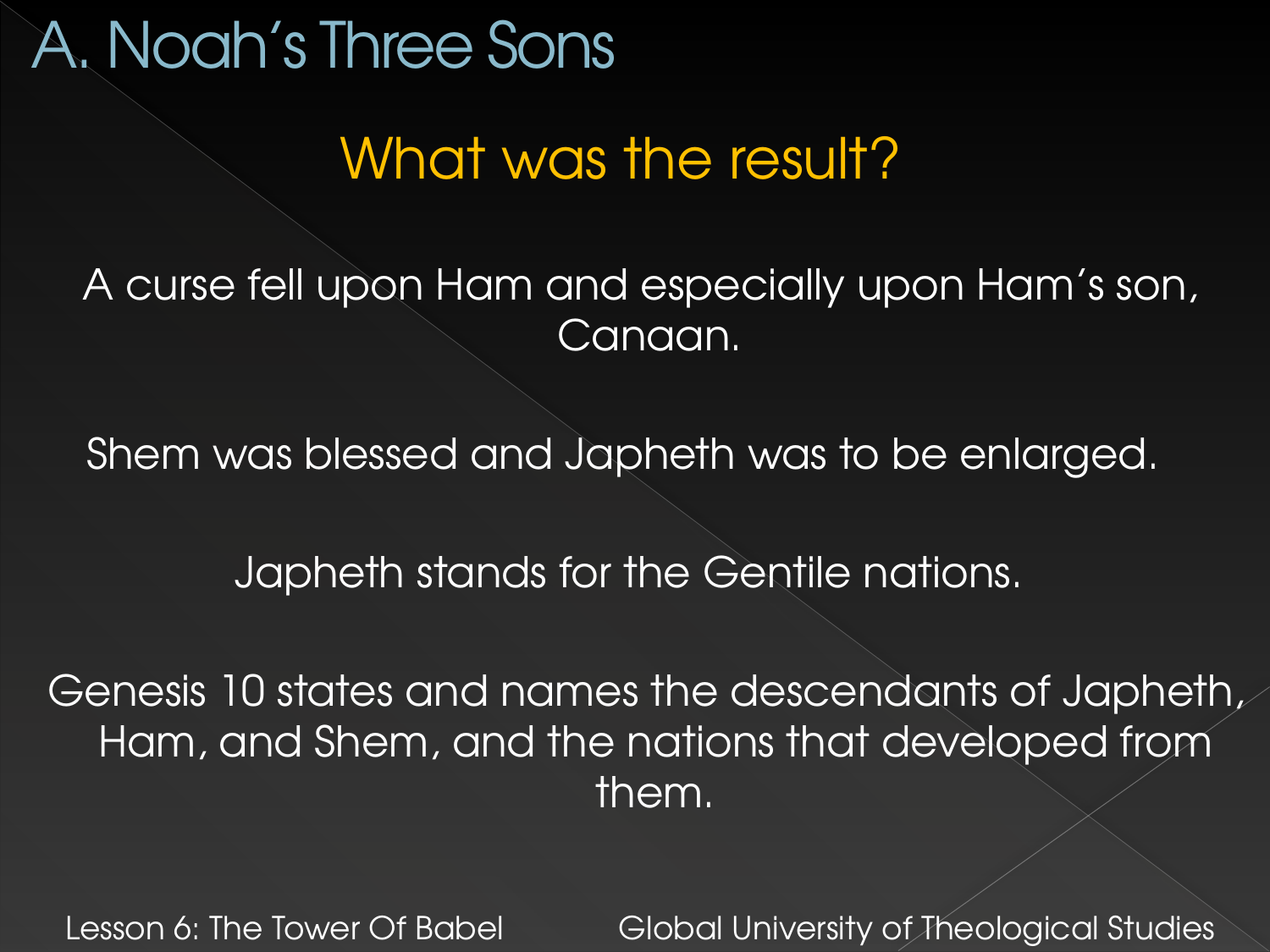

# A. Noah’s Three Sons
What was the result?

  A curse fell upon Ham and especially upon Ham’s son, Canaan.

Shem was blessed and Japheth was to be enlarged.

Japheth stands for the Gentile nations.

   Genesis 10 states and names the descendants of Japheth, Ham, and Shem, and the nations that developed from them.
Lesson 6: The Tower Of Babel             Global University of Theological Studies